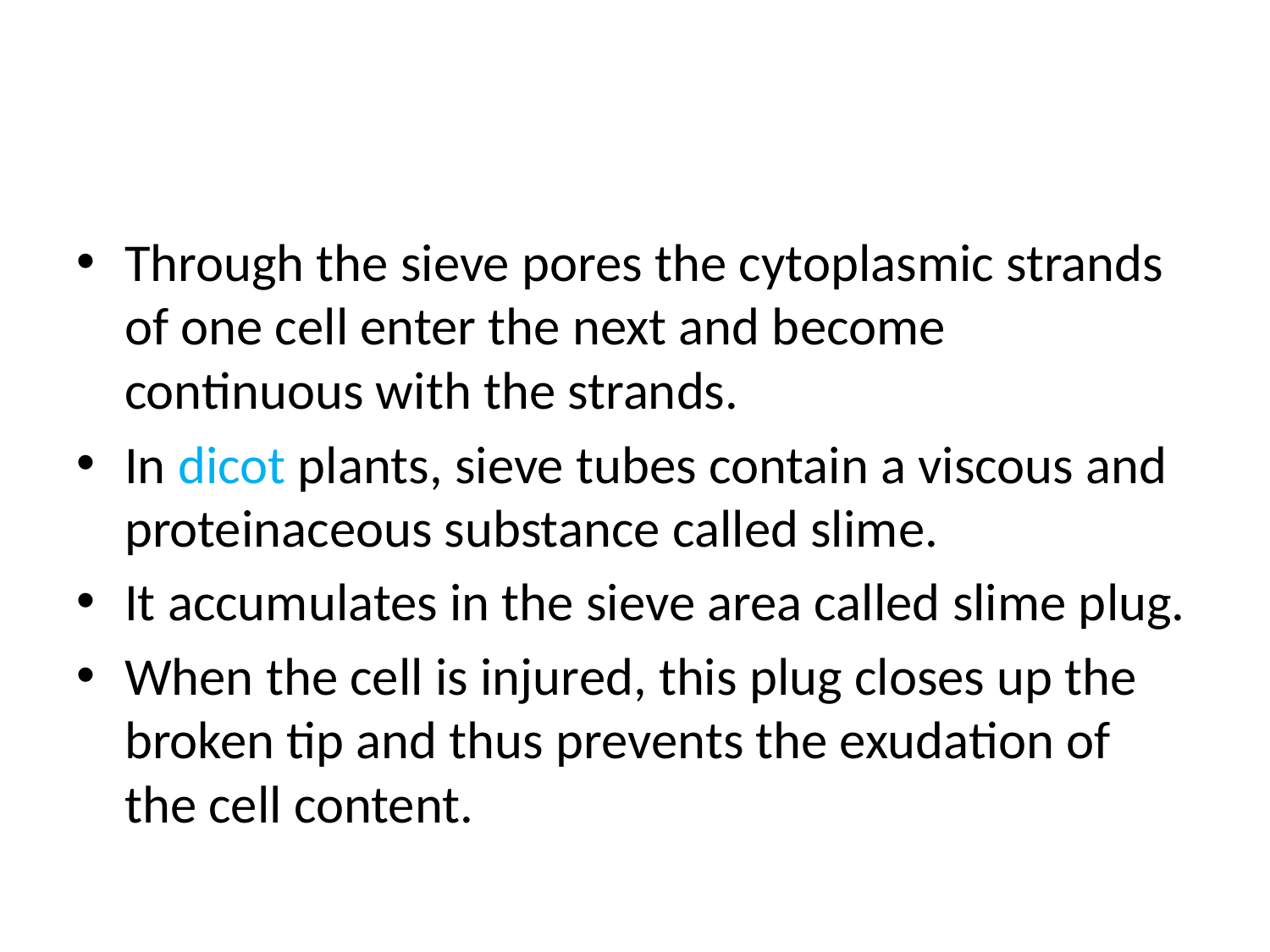

#
Through the sieve pores the cytoplasmic strands of one cell enter the next and become continuous with the strands.
In dicot plants, sieve tubes contain a viscous and proteinaceous substance called slime.
It accumulates in the sieve area called slime plug.
When the cell is injured, this plug closes up the broken tip and thus prevents the exudation of the cell content.